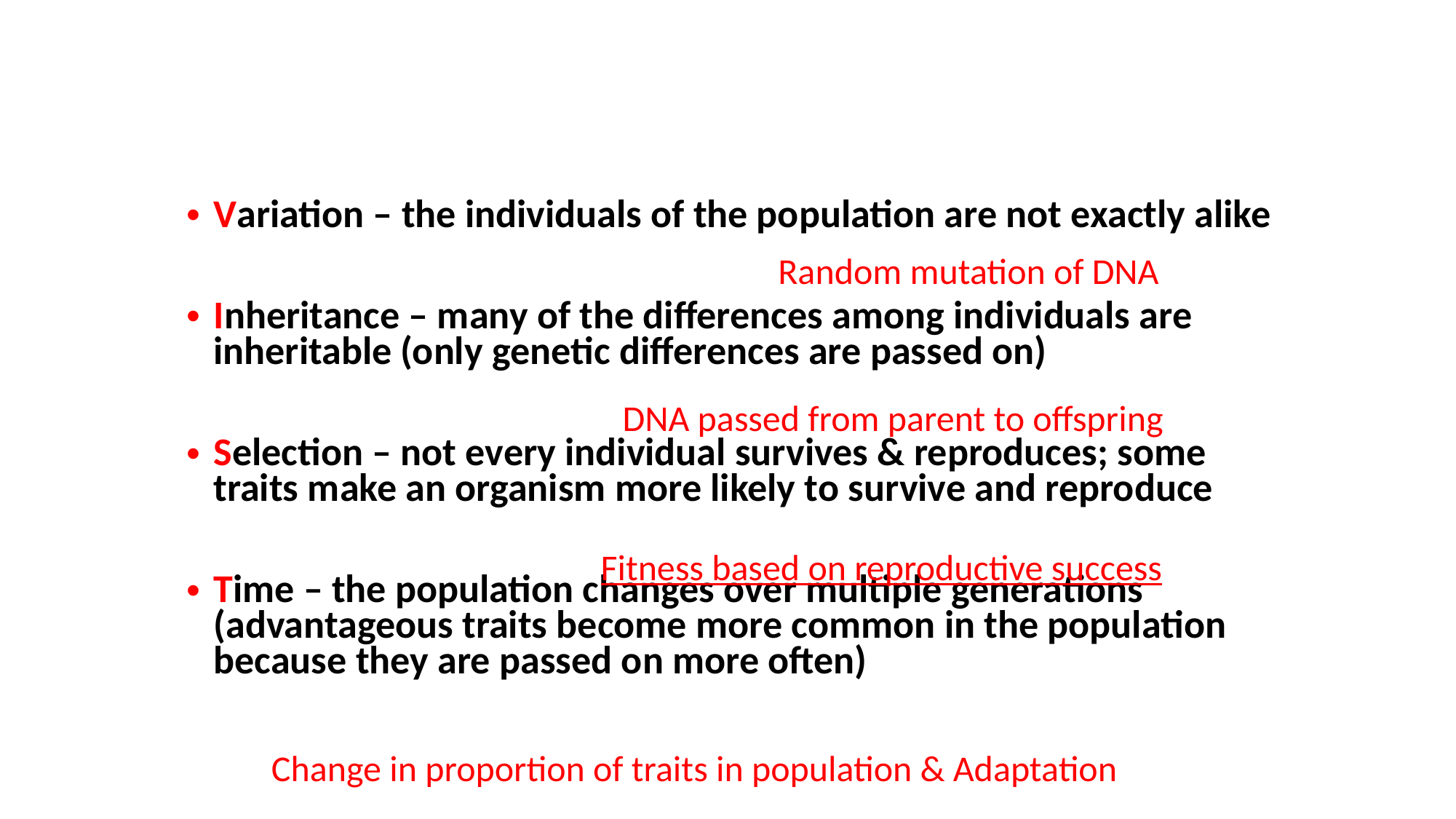

Variation – the individuals of the population are not exactly alike

Inheritance – many of the differences among individuals are inheritable (only genetic differences are passed on)

Selection – not every individual survives & reproduces; some traits make an organism more likely to survive and reproduce

Time – the population changes over multiple generations (advantageous traits become more common in the population because they are passed on more often)

Random mutation of DNA
DNA passed from parent to offspring
Fitness based on reproductive success
Change in proportion of traits in population & Adaptation